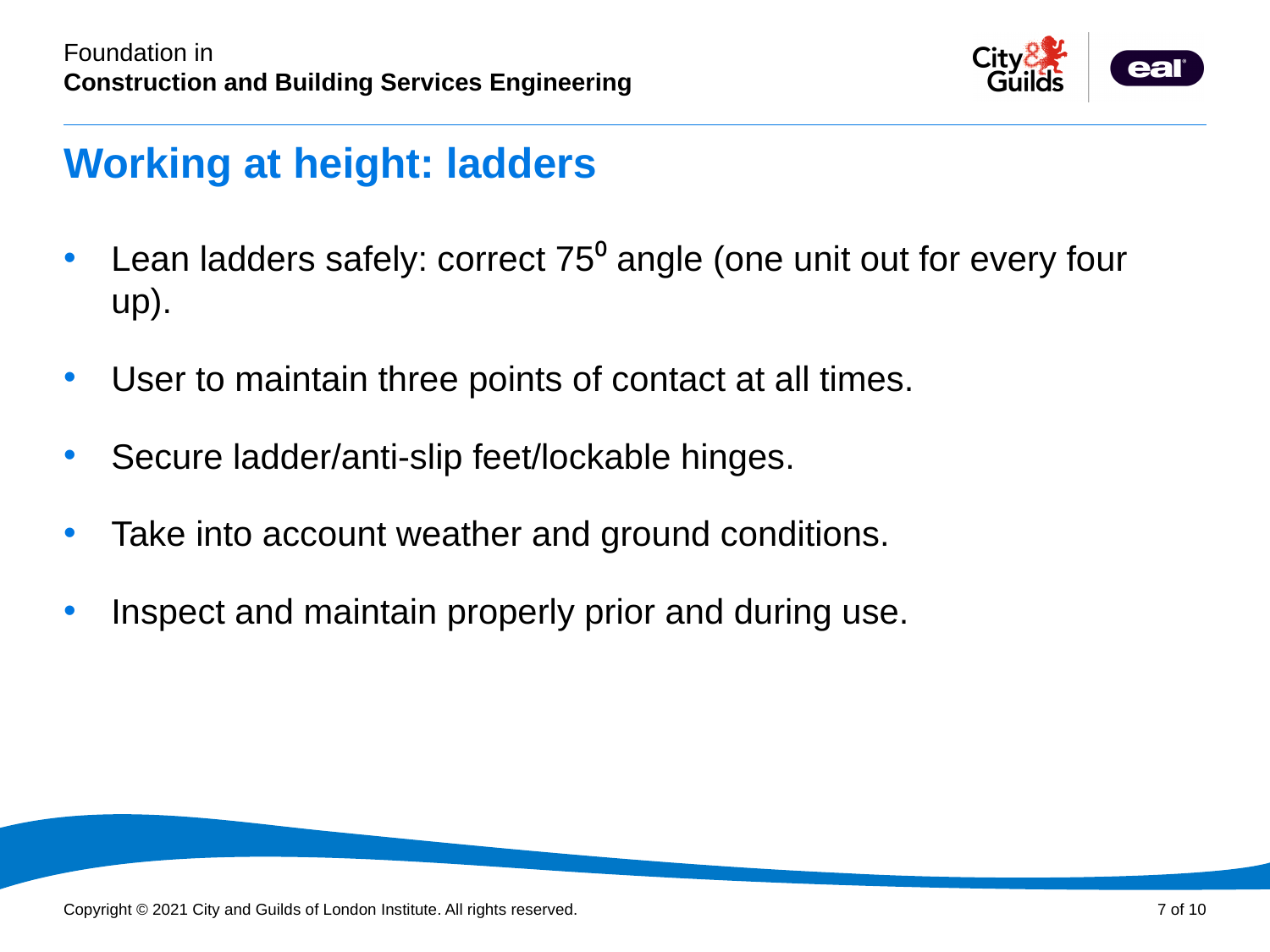

# Working at height: ladders
Lean ladders safely: correct 75⁰ angle (one unit out for every four up).
User to maintain three points of contact at all times.
Secure ladder/anti-slip feet/lockable hinges.
Take into account weather and ground conditions.
Inspect and maintain properly prior and during use.